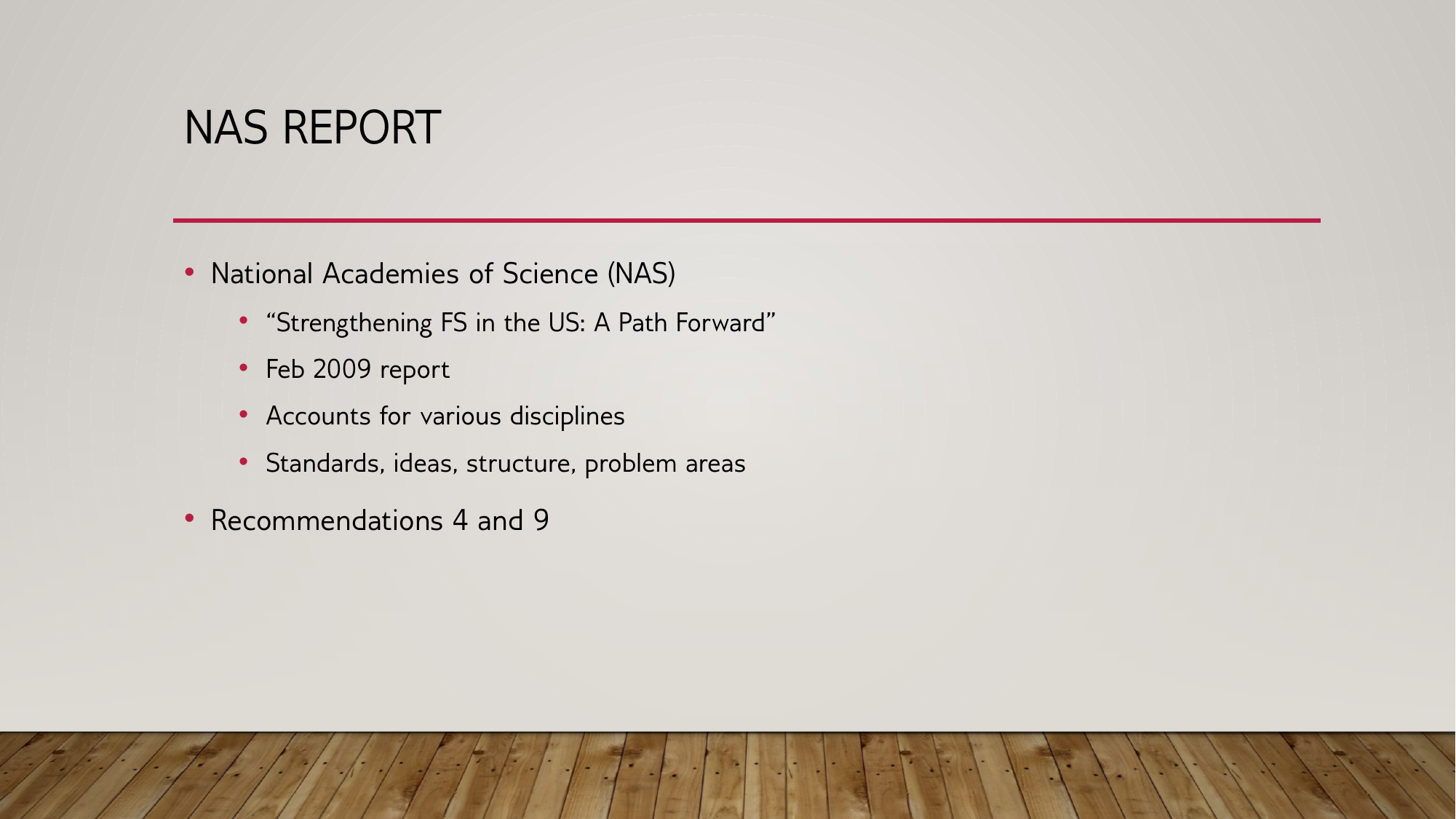

# NAS Report
National Academies of Science (NAS)
“Strengthening FS in the US: A Path Forward”
Feb 2009 report
Accounts for various disciplines
Standards, ideas, structure, problem areas
Recommendations 4 and 9